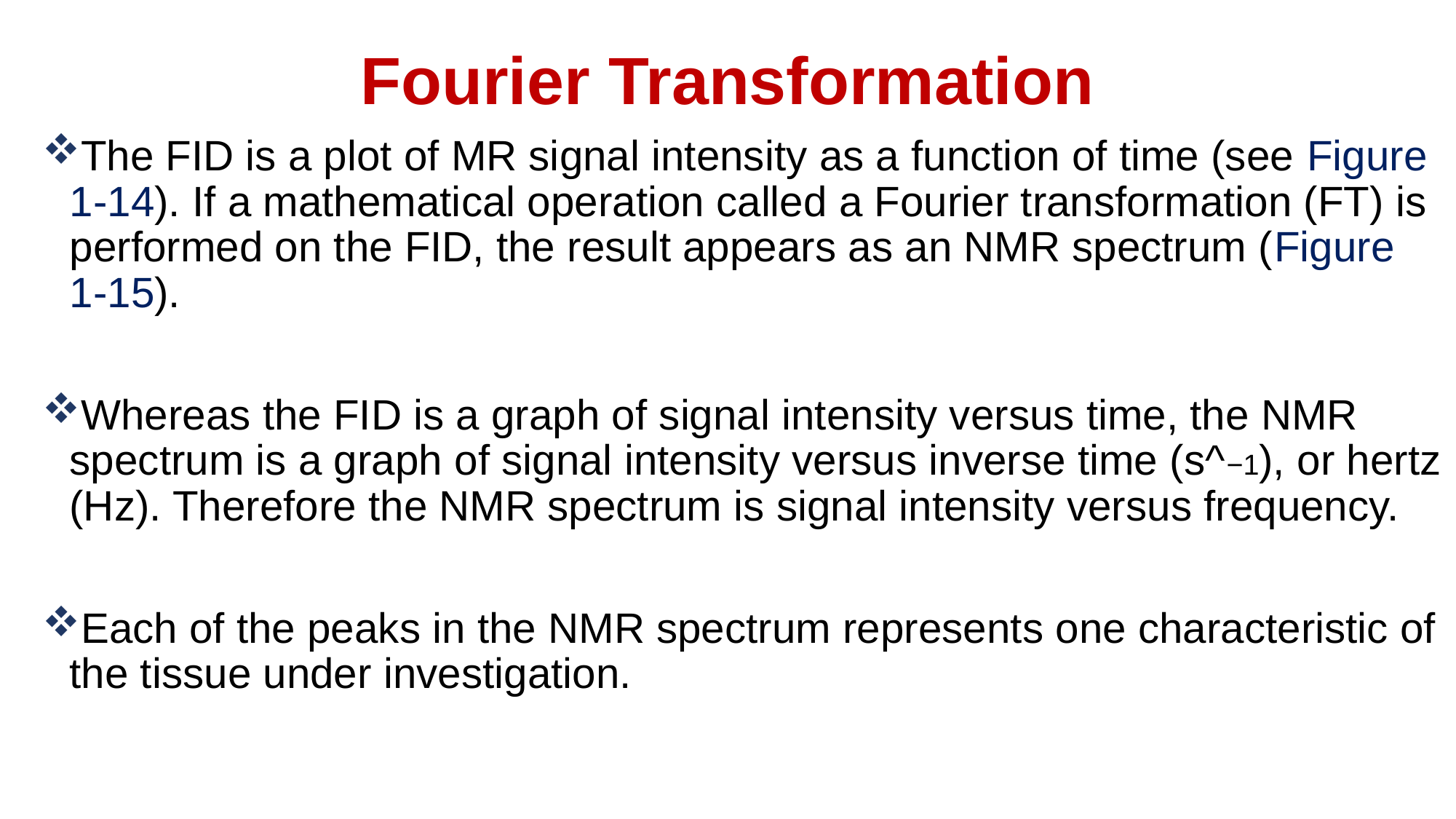

# Fourier Transformation
The FID is a plot of MR signal intensity as a function of time (see Figure 1-14). If a mathematical operation called a Fourier transformation (FT) is performed on the FID, the result appears as an NMR spectrum (Figure 1-15).

Whereas the FID is a graph of signal intensity versus time, the NMR spectrum is a graph of signal intensity versus inverse time (s^−1), or hertz (Hz). Therefore the NMR spectrum is signal intensity versus frequency.

Each of the peaks in the NMR spectrum represents one characteristic of the tissue under investigation.